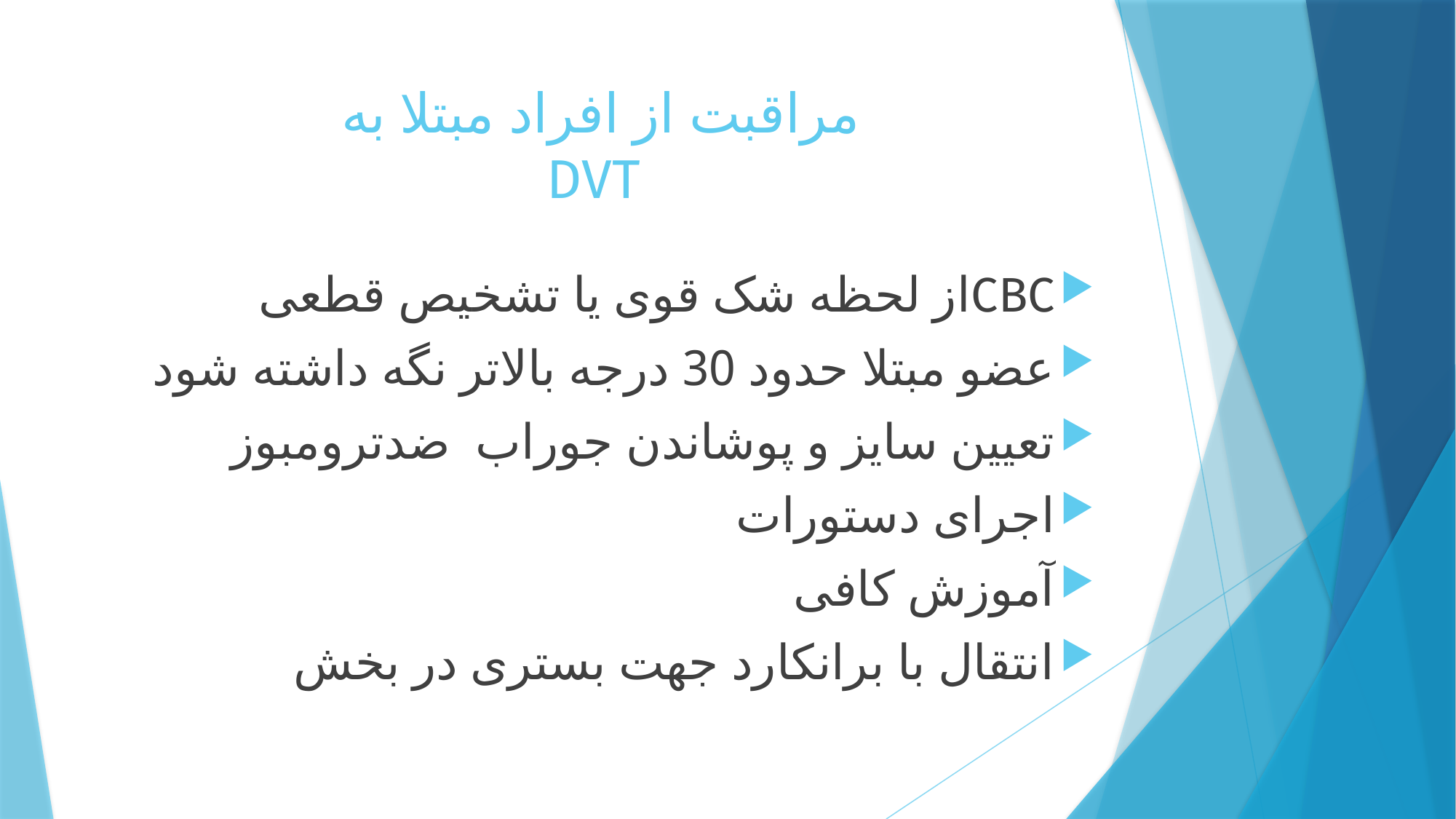

# مراقبت از افراد مبتلا به DVT
CBCاز لحظه شک قوی یا تشخیص قطعی
عضو مبتلا حدود 30 درجه بالاتر نگه داشته شود
تعیین سایز و پوشاندن جوراب  ضدترومبوز
اجرای دستورات
آموزش کافی
انتقال با برانکارد جهت بستری در بخش